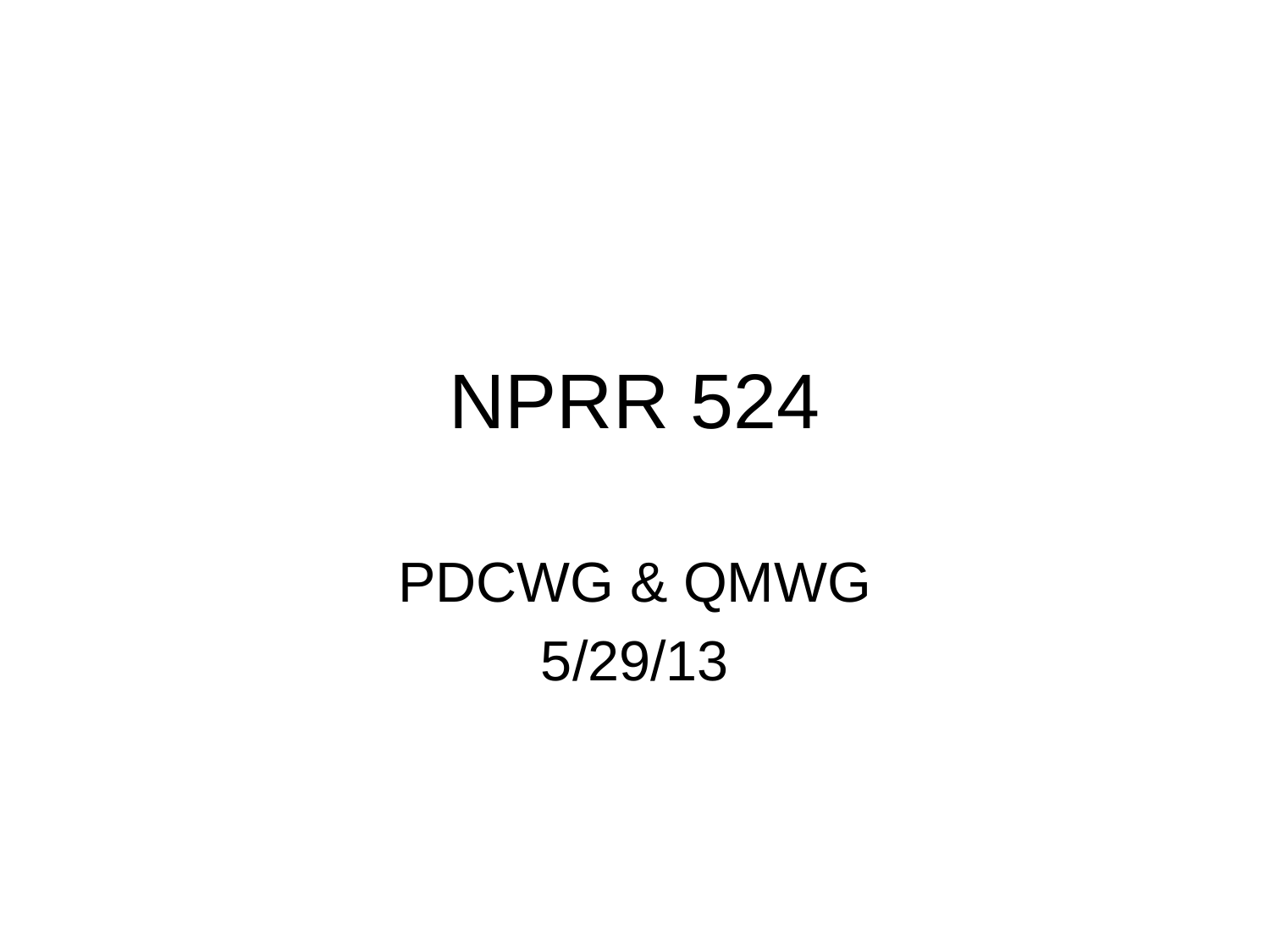

# NPRR 524
PDCWG & QMWG
5/29/13